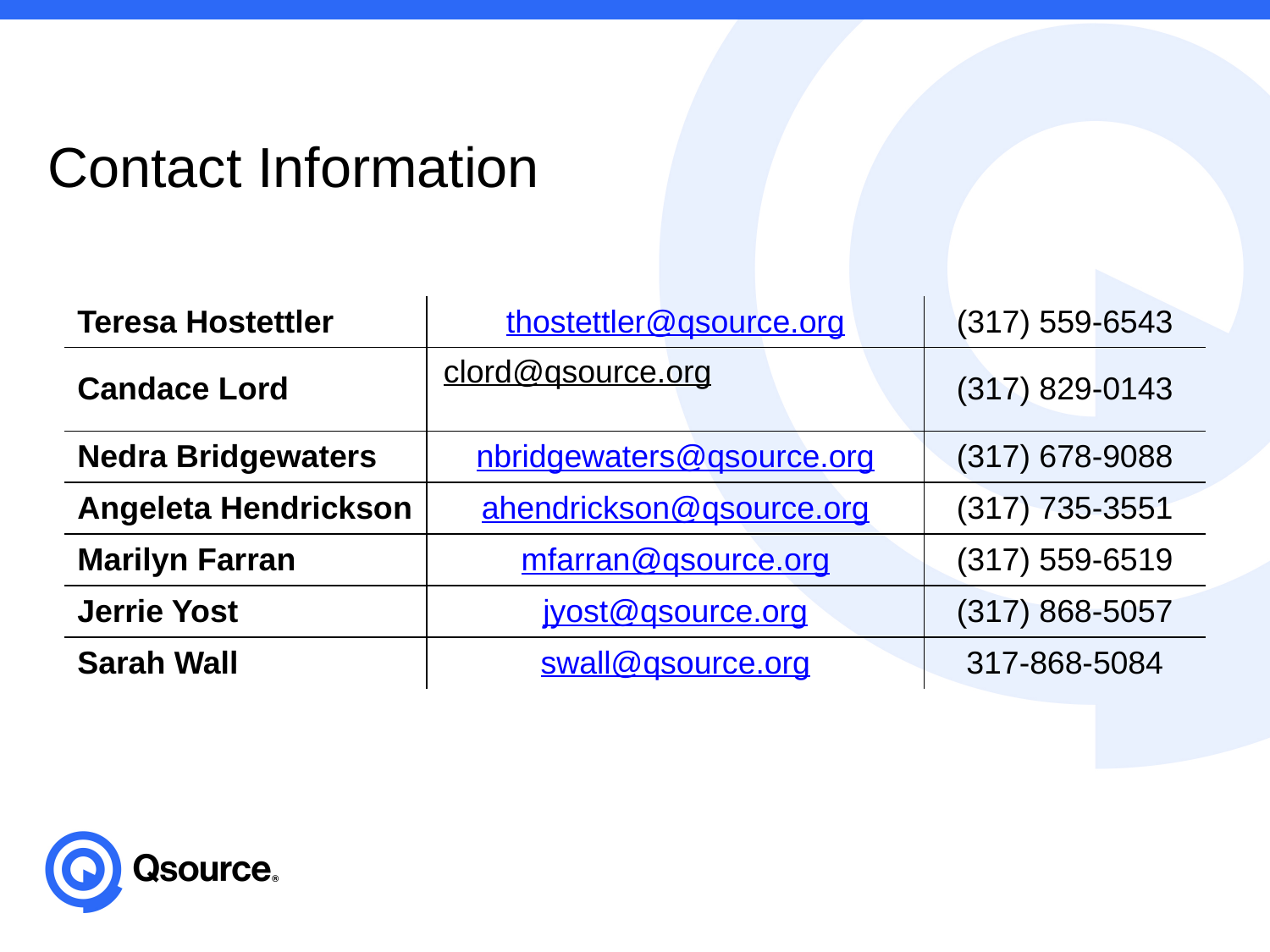

# Contact Information
| Teresa Hostettler | thostettler@qsource.org | (317) 559-6543 |
| --- | --- | --- |
| Candace Lord | clord@qsource.org | (317) 829-0143 |
| Nedra Bridgewaters | nbridgewaters@qsource.org | (317) 678-9088 |
| Angeleta Hendrickson | ahendrickson@qsource.org | (317) 735-3551 |
| Marilyn Farran | mfarran@qsource.org | (317) 559-6519 |
| Jerrie Yost | jyost@qsource.org | (317) 868-5057 |
| Sarah Wall | swall@qsource.org | 317-868-5084 |